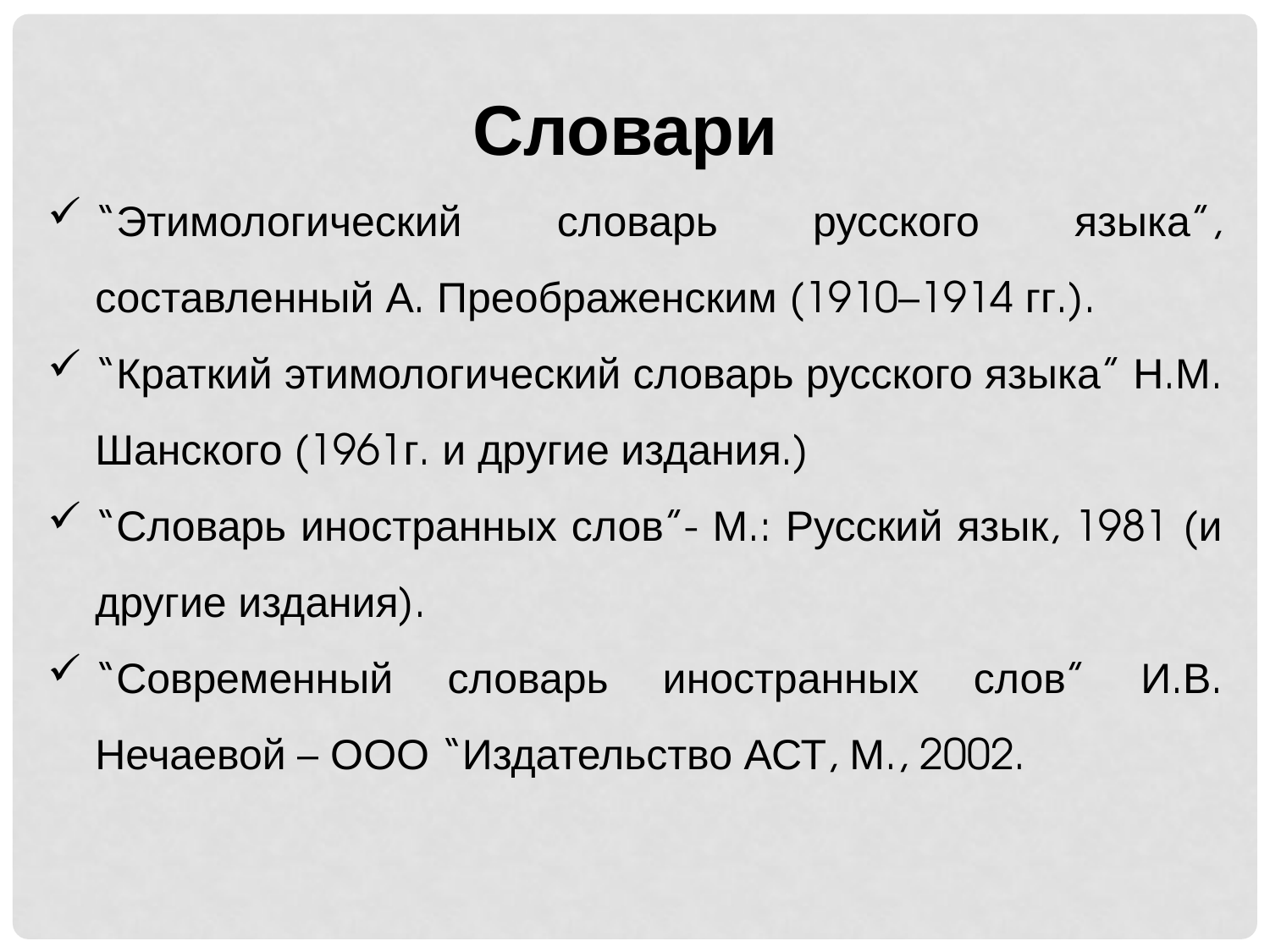

Словари
“Этимологический словарь русского языка”, составленный А. Преображенским (1910–1914 гг.).
“Краткий этимологический словарь русского языка” Н.М. Шанского (1961г. и другие издания.)
“Словарь иностранных слов”- М.: Русский язык, 1981 (и другие издания).
“Современный словарь иностранных слов” И.В. Нечаевой – ООО “Издательство АСТ, М., 2002.